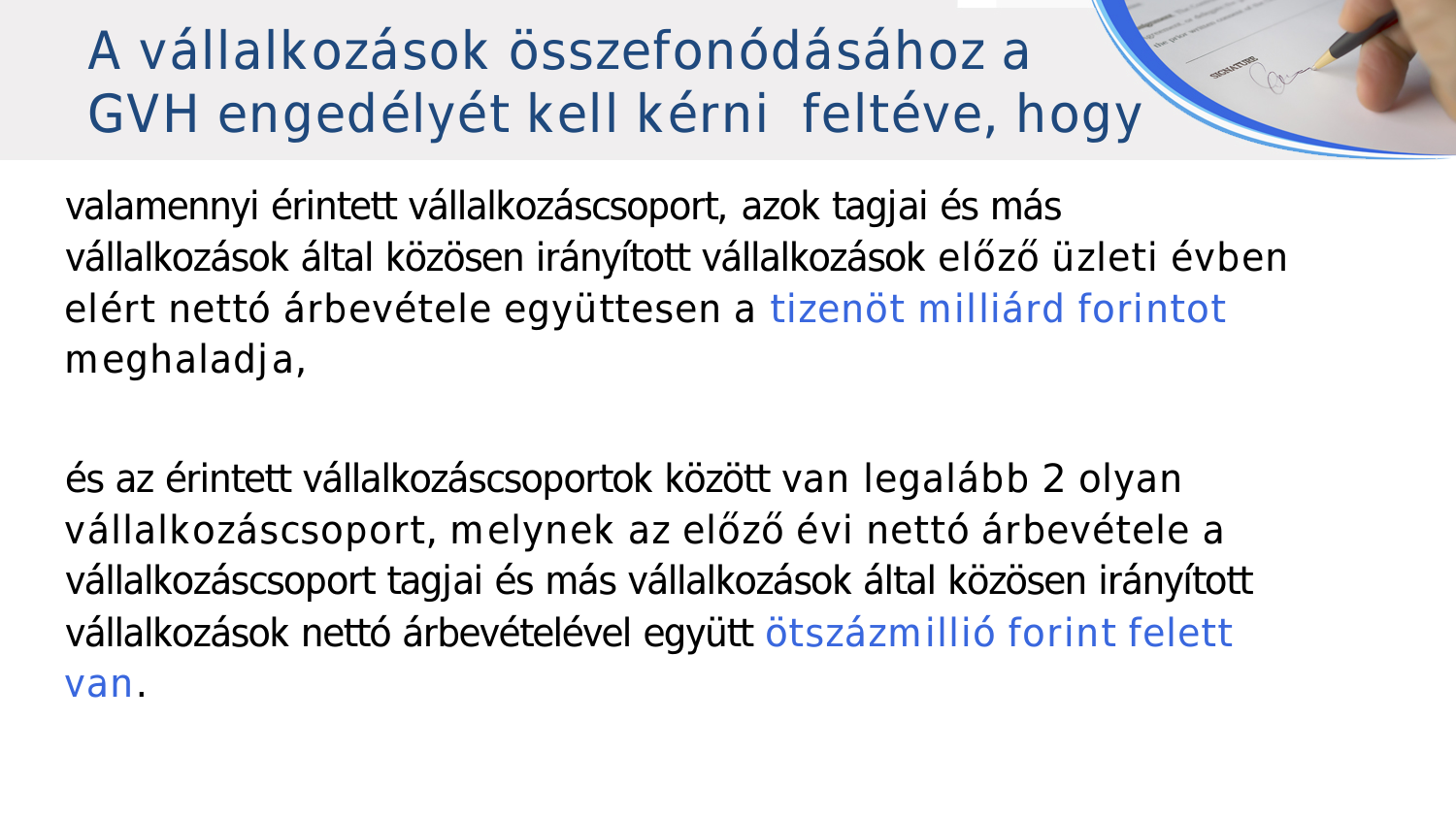

A vállalkozások összefonódásához a
GVH engedélyét kell kérni  feltéve, hogy
valamennyi érintett vállalkozáscsoport, azok tagjai és más vállalkozások által közösen irányított vállalkozások előző üzleti évben elért nettó árbevétele együttesen a tizenöt milliárd forintot meghaladja,

és az érintett vállalkozáscsoportok között van legalább 2 olyan vállalkozáscsoport, melynek az előző évi nettó árbevétele a vállalkozáscsoport tagjai és más vállalkozások által közösen irányított vállalkozások nettó árbevételével együtt ötszázmillió forint felett van.